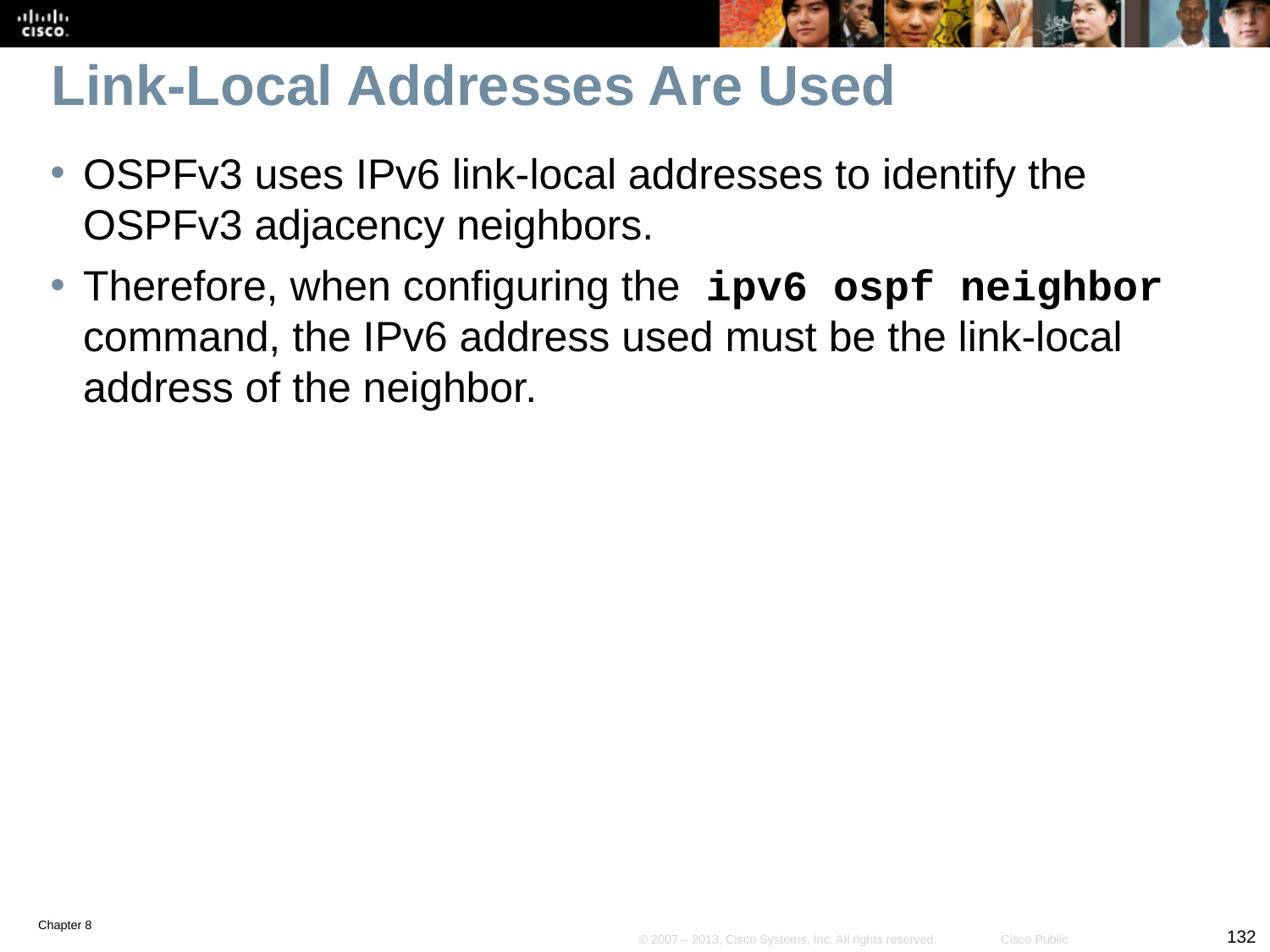

# Link-Local Addresses Are Used
OSPFv3 uses IPv6 link-local addresses to identify the OSPFv3 adjacency neighbors.
Therefore, when configuring the ipv6 ospf neighbor command, the IPv6 address used must be the link-local address of the neighbor.